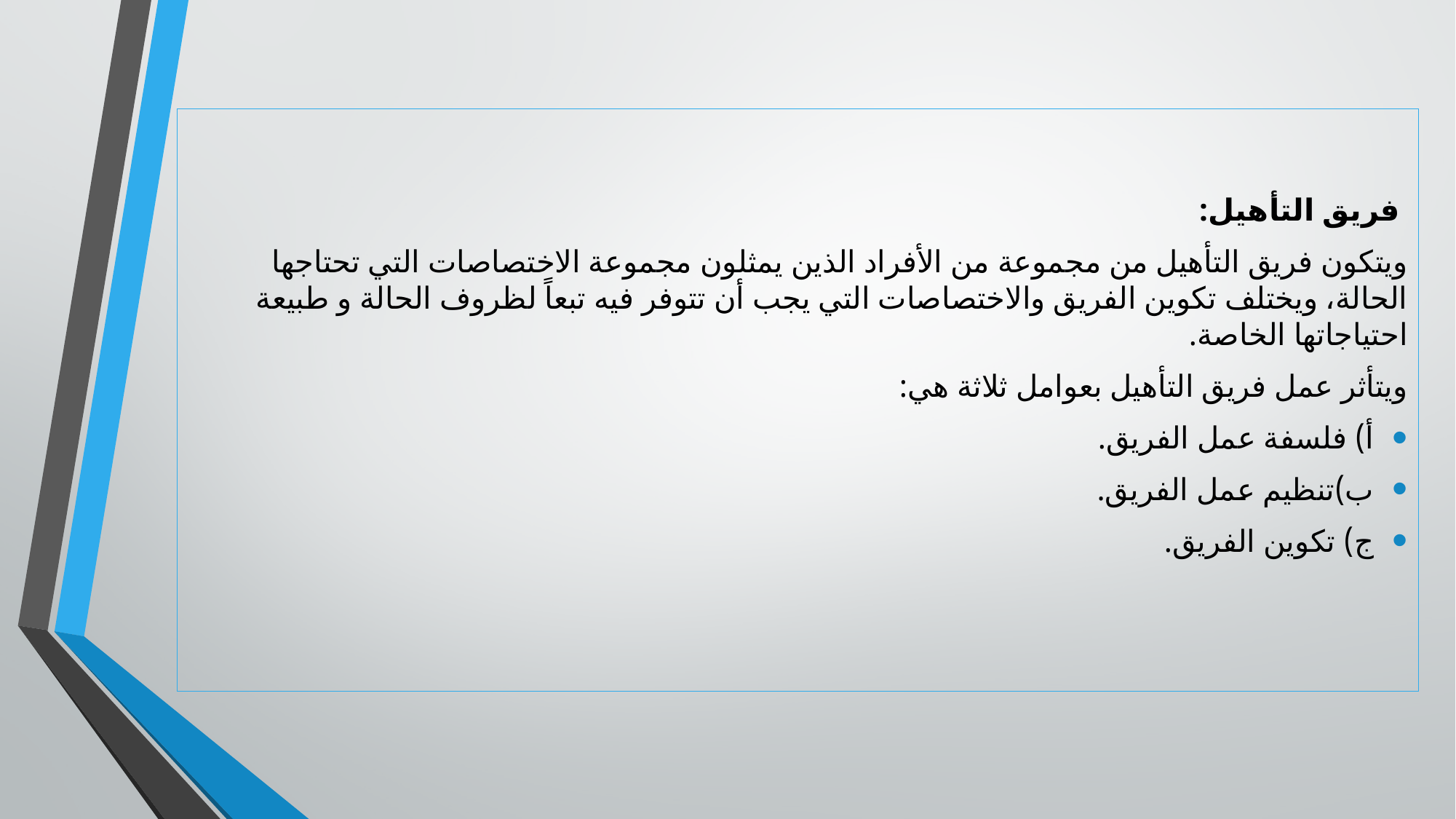

فريق التأهيل:
ويتكون فريق التأهيل من مجموعة من الأفراد الذين يمثلون مجموعة الاختصاصات التي تحتاجها الحالة، ويختلف تكوين الفريق والاختصاصات التي يجب أن تتوفر فيه تبعاً لظروف الحالة و طبيعة احتياجاتها الخاصة.
ويتأثر عمل فريق التأهيل بعوامل ثلاثة هي:
أ) فلسفة عمل الفريق.
ب)تنظيم عمل الفريق.
ج) تكوين الفريق.